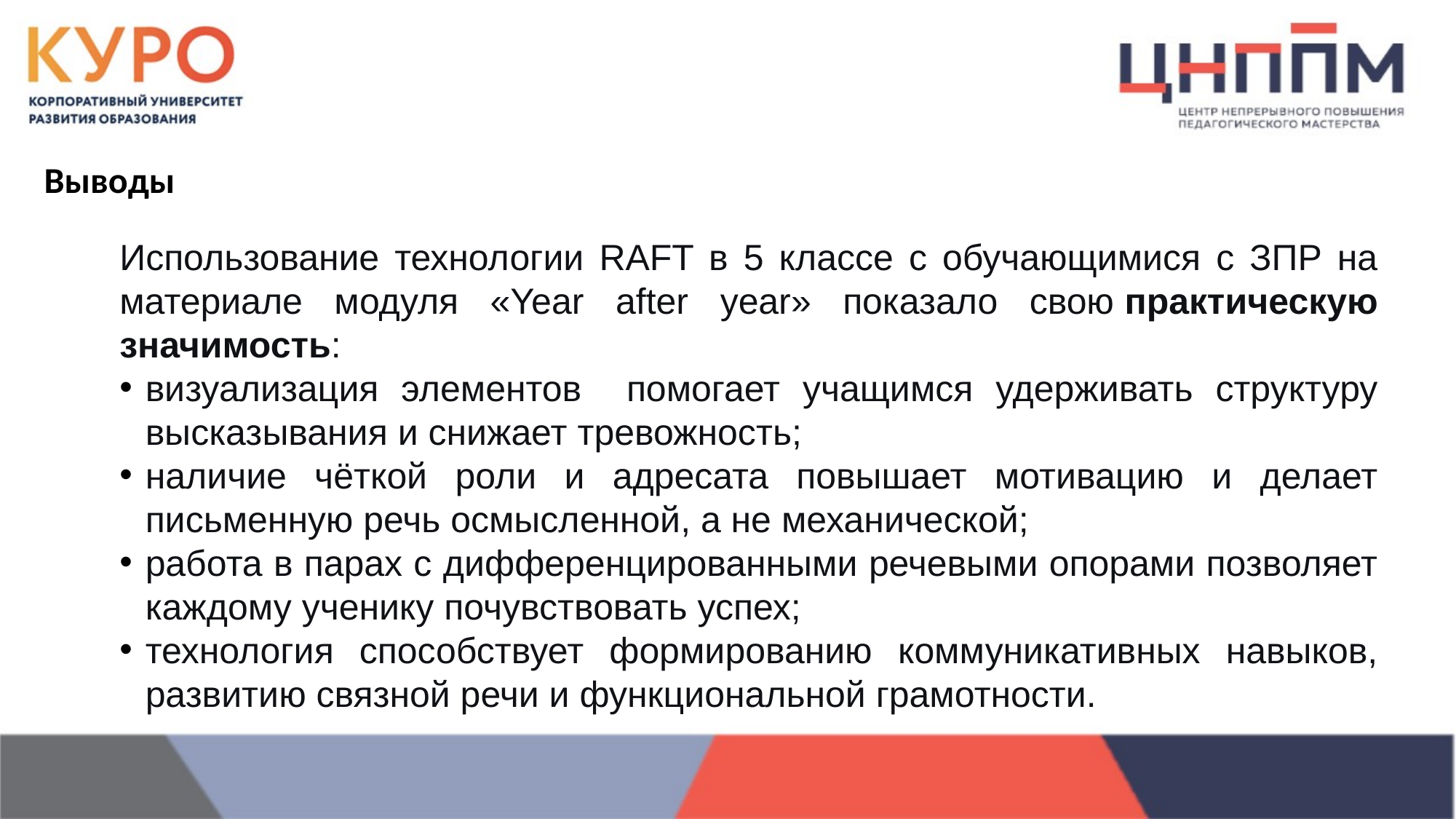

Выводы
Использование технологии RAFT в 5 классе с обучающимися с ЗПР на материале модуля «Year after year» показало свою практическую значимость:
визуализация элементов  помогает учащимся удерживать структуру высказывания и снижает тревожность;
наличие чёткой роли и адресата повышает мотивацию и делает письменную речь осмысленной, а не механической;
работа в парах с дифференцированными речевыми опорами позволяет каждому ученику почувствовать успех;
технология способствует формированию коммуникативных навыков, развитию связной речи и функциональной грамотности.